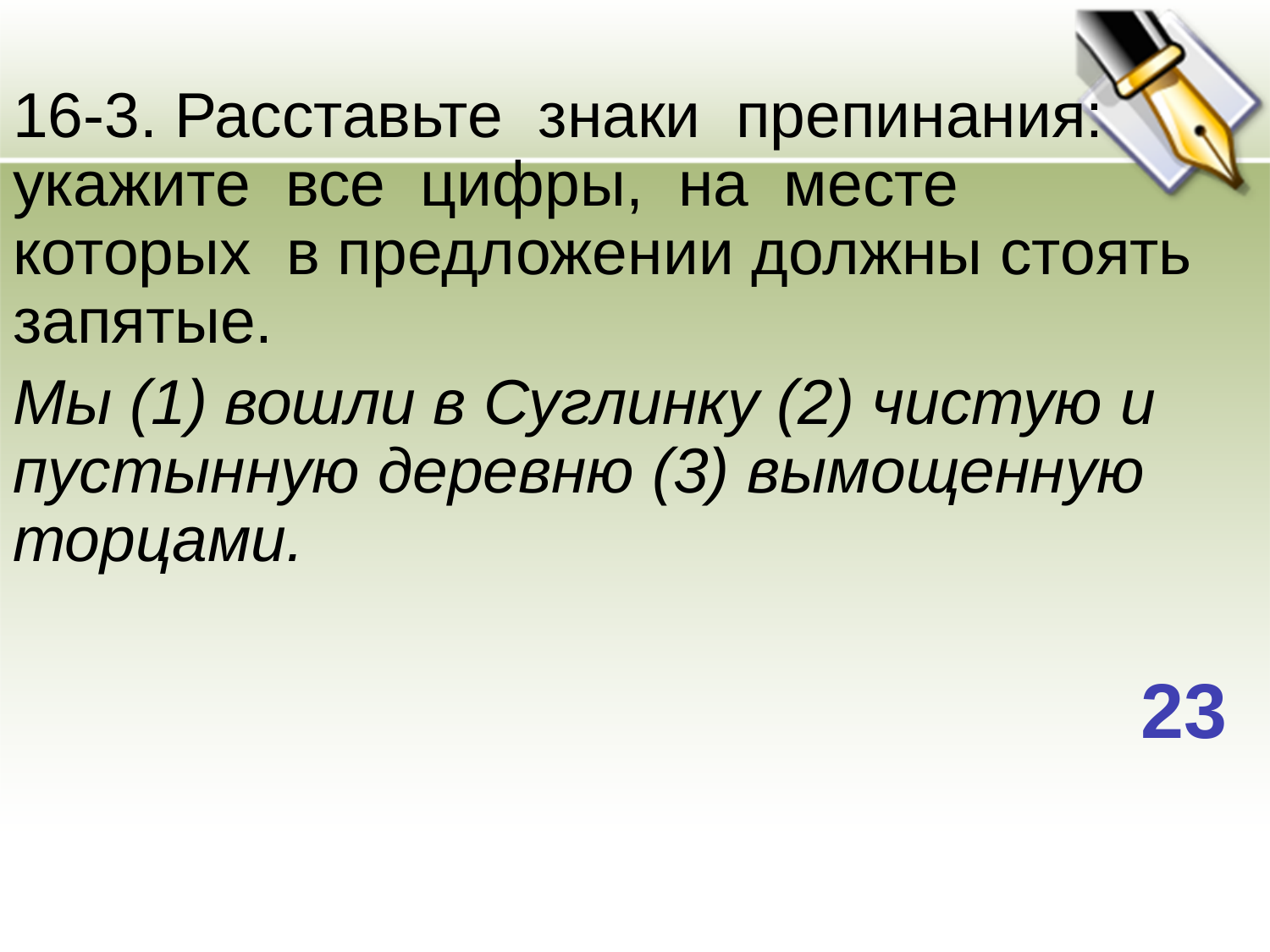

16-3. Расставьте  знаки  препинания:  укажите  все  цифры,  на  месте  которых  в предложении должны стоять запятые.
Мы (1) вошли в Суглинку (2) чистую и пустынную деревню (3) вымощенную торцами.

23